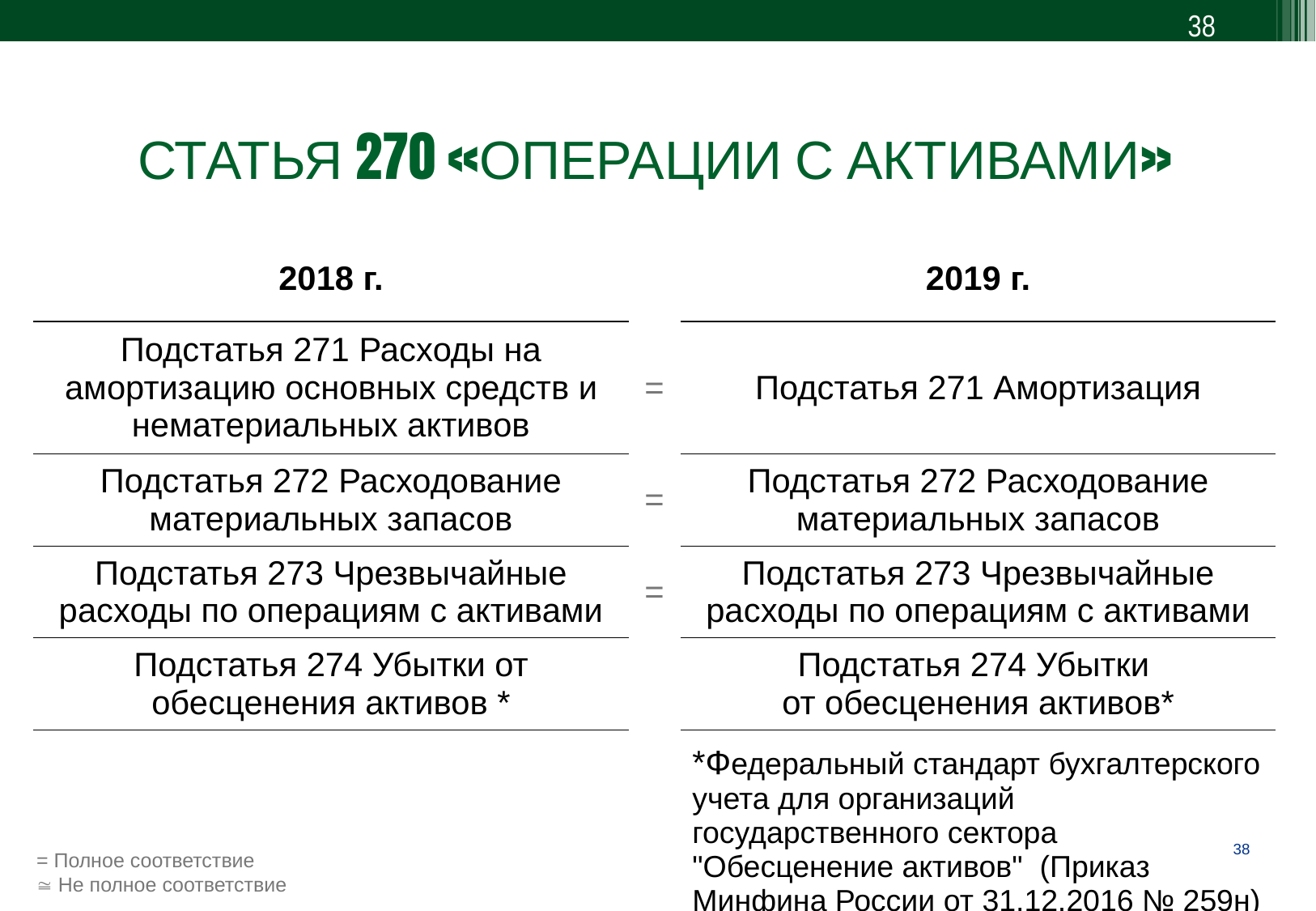

38
СТАТЬЯ 270 «ОПЕРАЦИИ С АКТИВАМИ»
| 2018 г. |  | 2019 г. |
| --- | --- | --- |
| Подстатья 271 Расходы на амортизацию основных средств и нематериальных активов | = | Подстатья 271 Амортизация |
| Подстатья 272 Расходование материальных запасов | = | Подстатья 272 Расходование материальных запасов |
| Подстатья 273 Чрезвычайные расходы по операциям с активами | = | Подстатья 273 Чрезвычайные расходы по операциям с активами |
| Подстатья 274 Убытки от обесценения активов \* |  | Подстатья 274 Убытки от обесценения активов\* |
|  |  | \*Федеральный стандарт бухгалтерского учета для организаций государственного сектора "Обесценение активов" (Приказ Минфина России от 31.12.2016 № 259н) |
= Полное соответствие
≅ Не полное соответствие